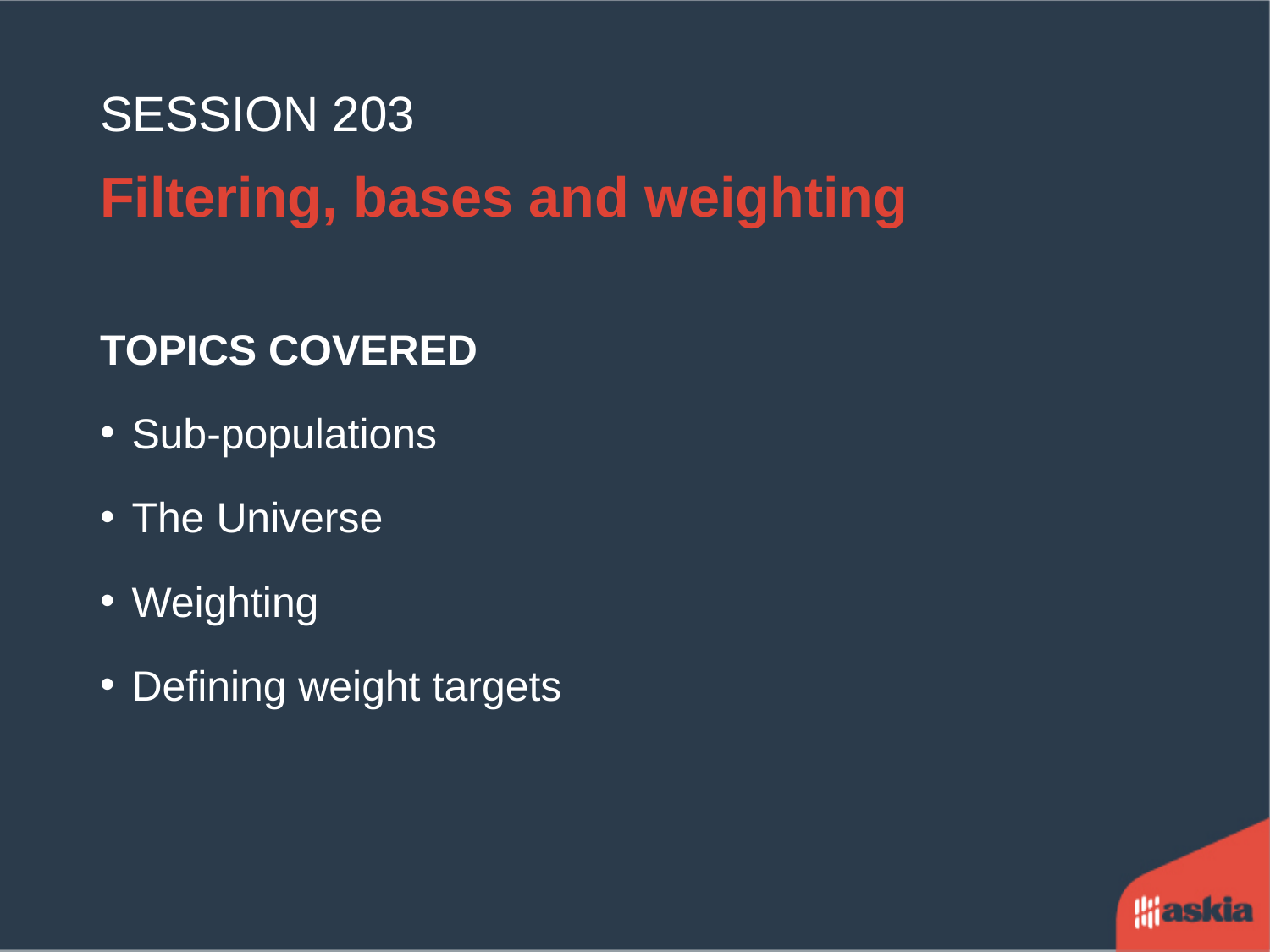

# Session 203
Filtering, bases and weighting
TOPICS COVERED
Sub-populations
The Universe
Weighting
Defining weight targets